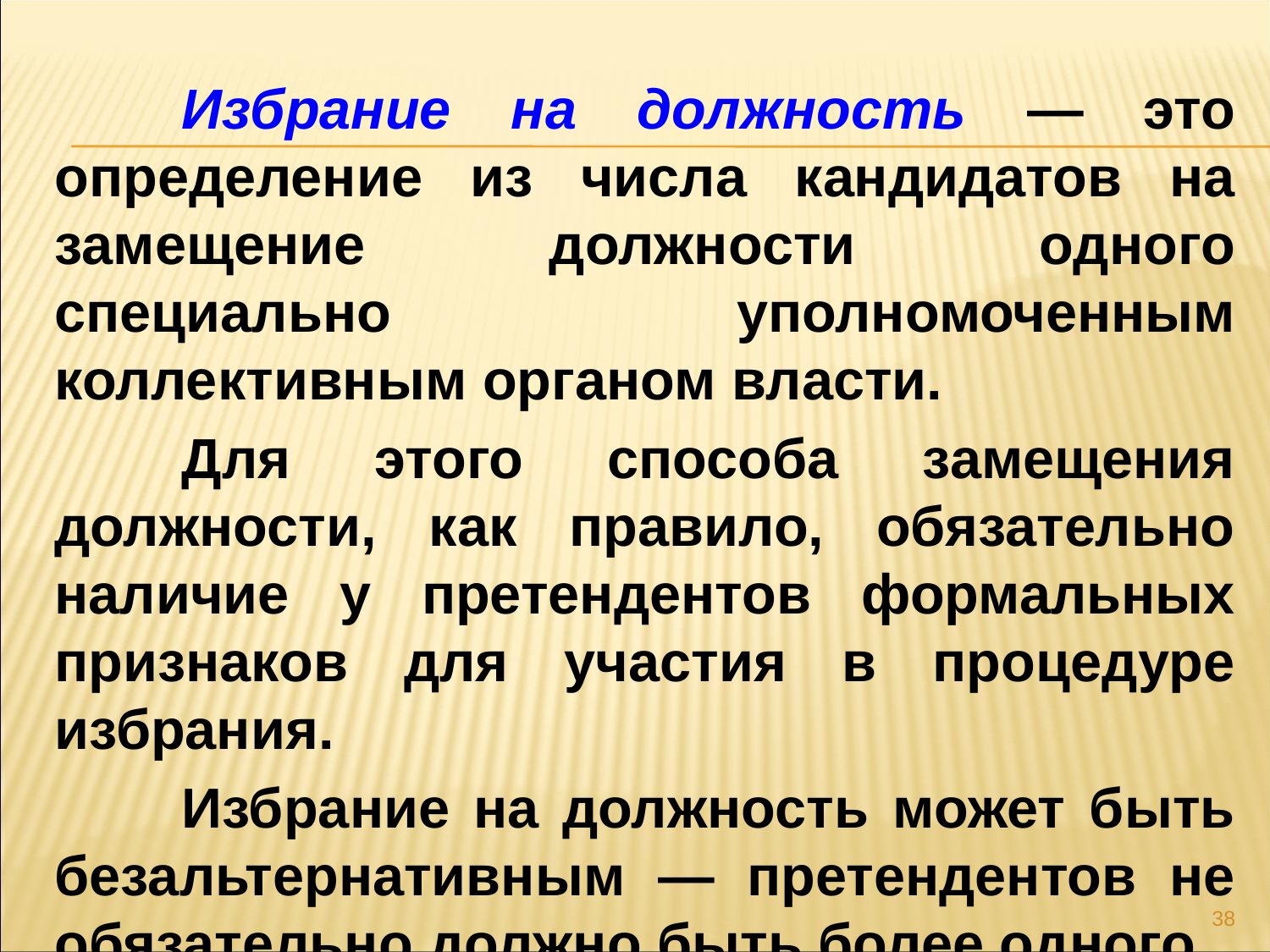

Избрание на должность — это определение из числа кандидатов на замещение должности одного специально уполномоченным коллективным органом власти.
	Для этого способа замещения должности, как правило, обязательно наличие у претендентов формальных признаков для участия в процедуре избрания.
	Избрание на должность может быть безальтернативным — претендентов не обязательно должно быть более одного.
38